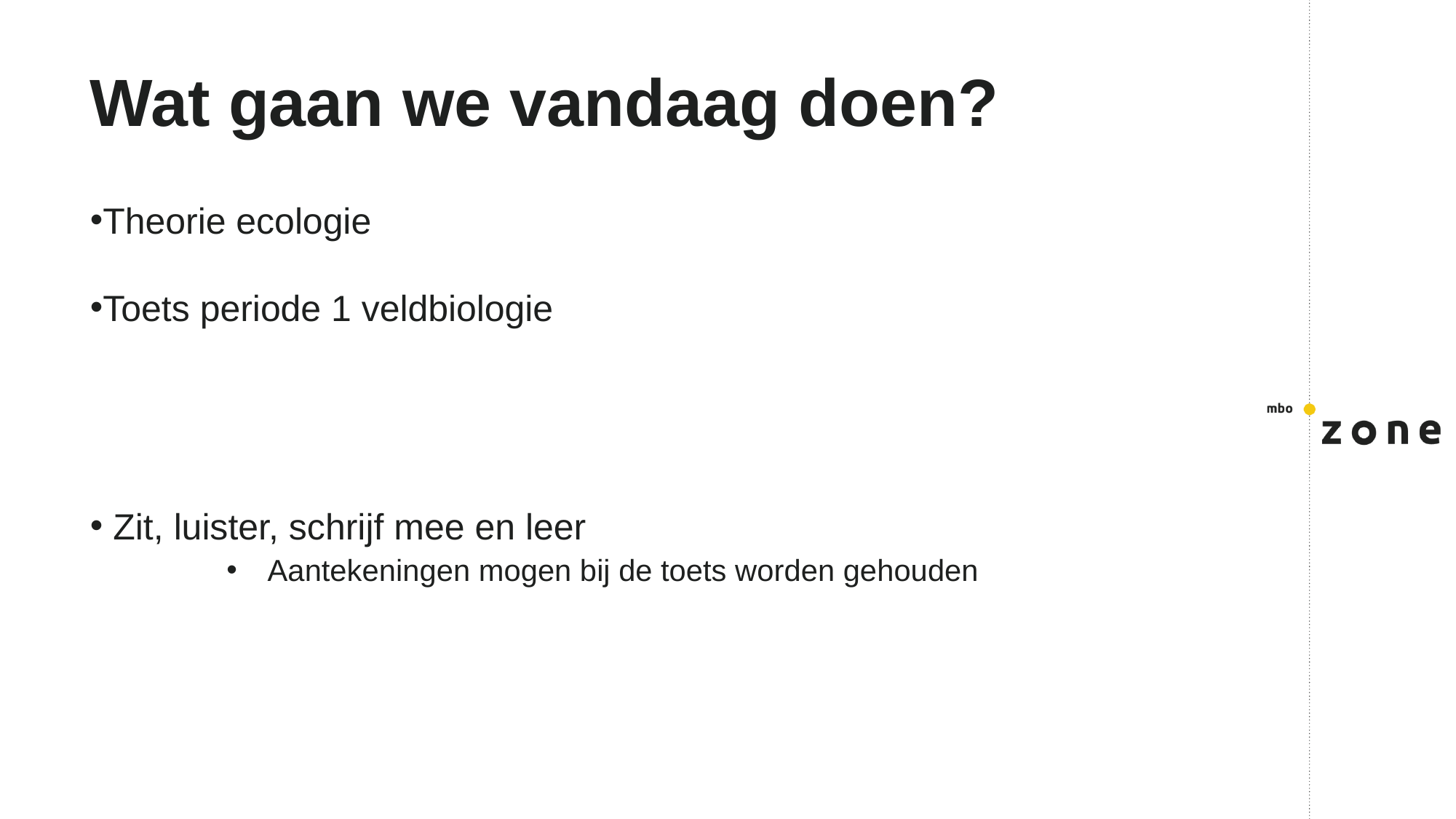

# Wat gaan we vandaag doen?
Theorie ecologie

Toets periode 1 veldbiologie

 Zit, luister, schrijf mee en leer
Aantekeningen mogen bij de toets worden gehouden